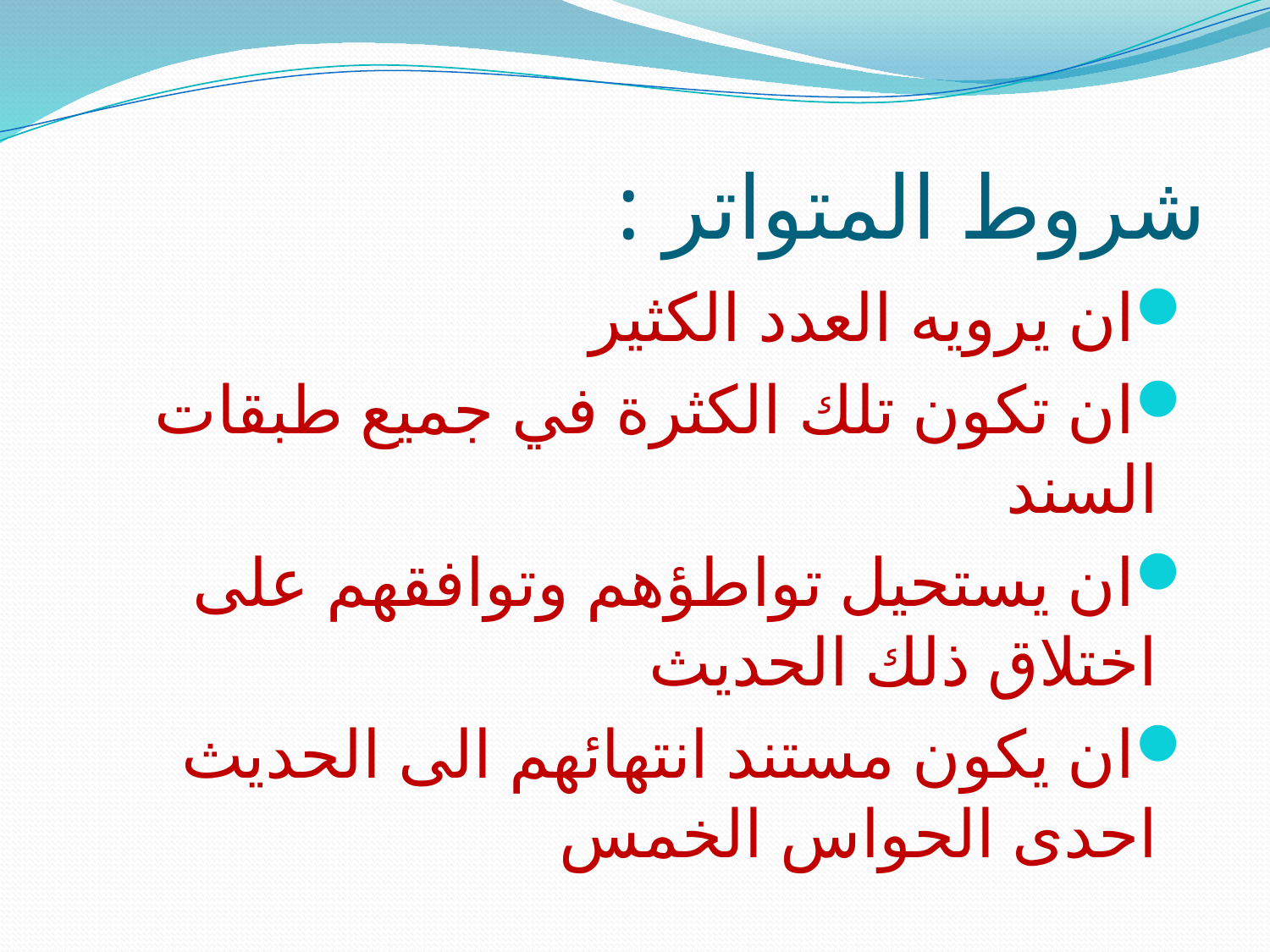

# شروط المتواتر :
ان يرويه العدد الكثير
ان تكون تلك الكثرة في جميع طبقات السند
ان يستحيل تواطؤهم وتوافقهم على اختلاق ذلك الحديث
ان يكون مستند انتهائهم الى الحديث احدى الحواس الخمس